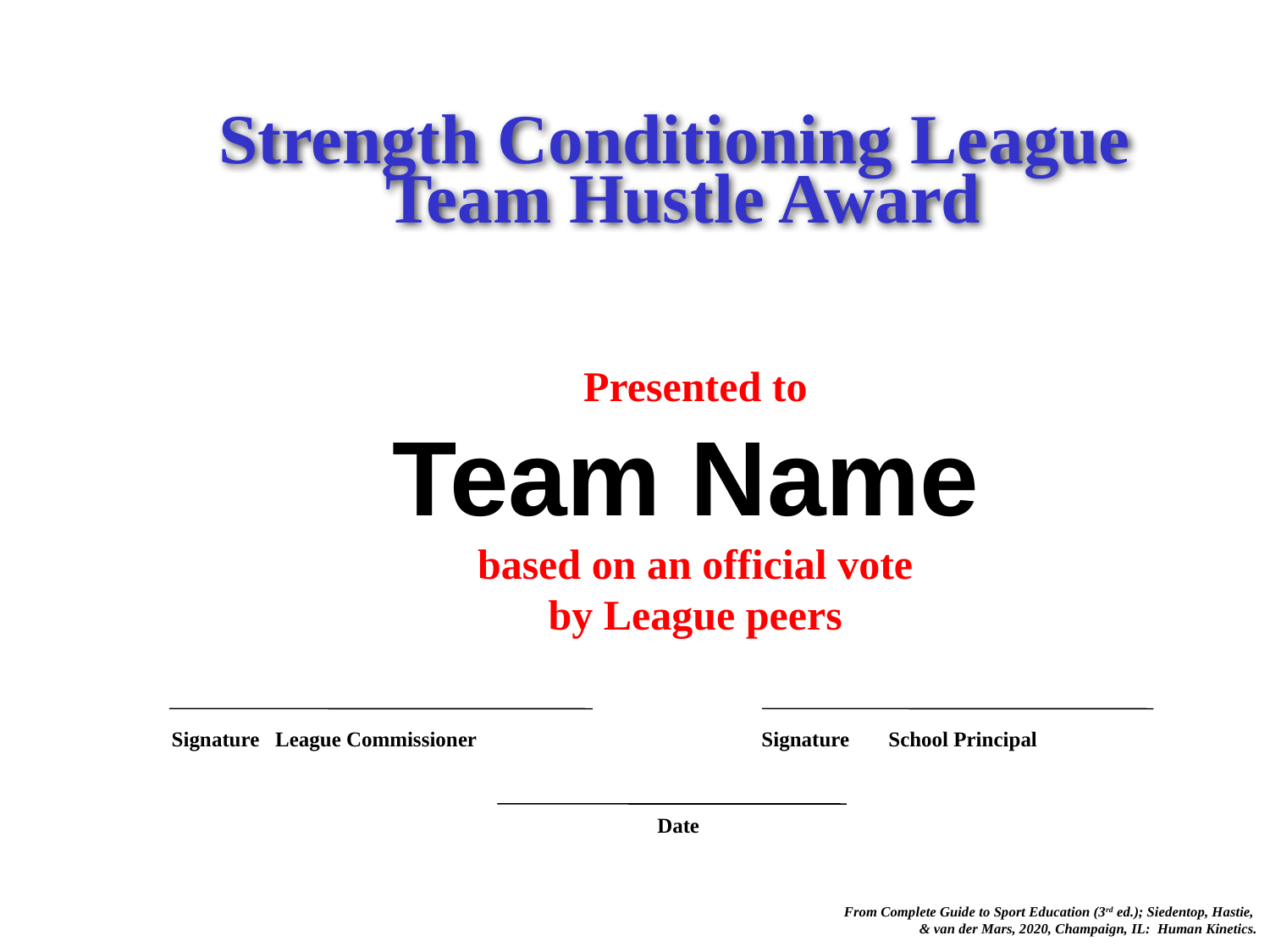

Strength Conditioning League
Team Hustle Award
Presented to
Team Name
based on an official vote
by League peers

Signature   League Commissioner
Signature	School Principal

Date